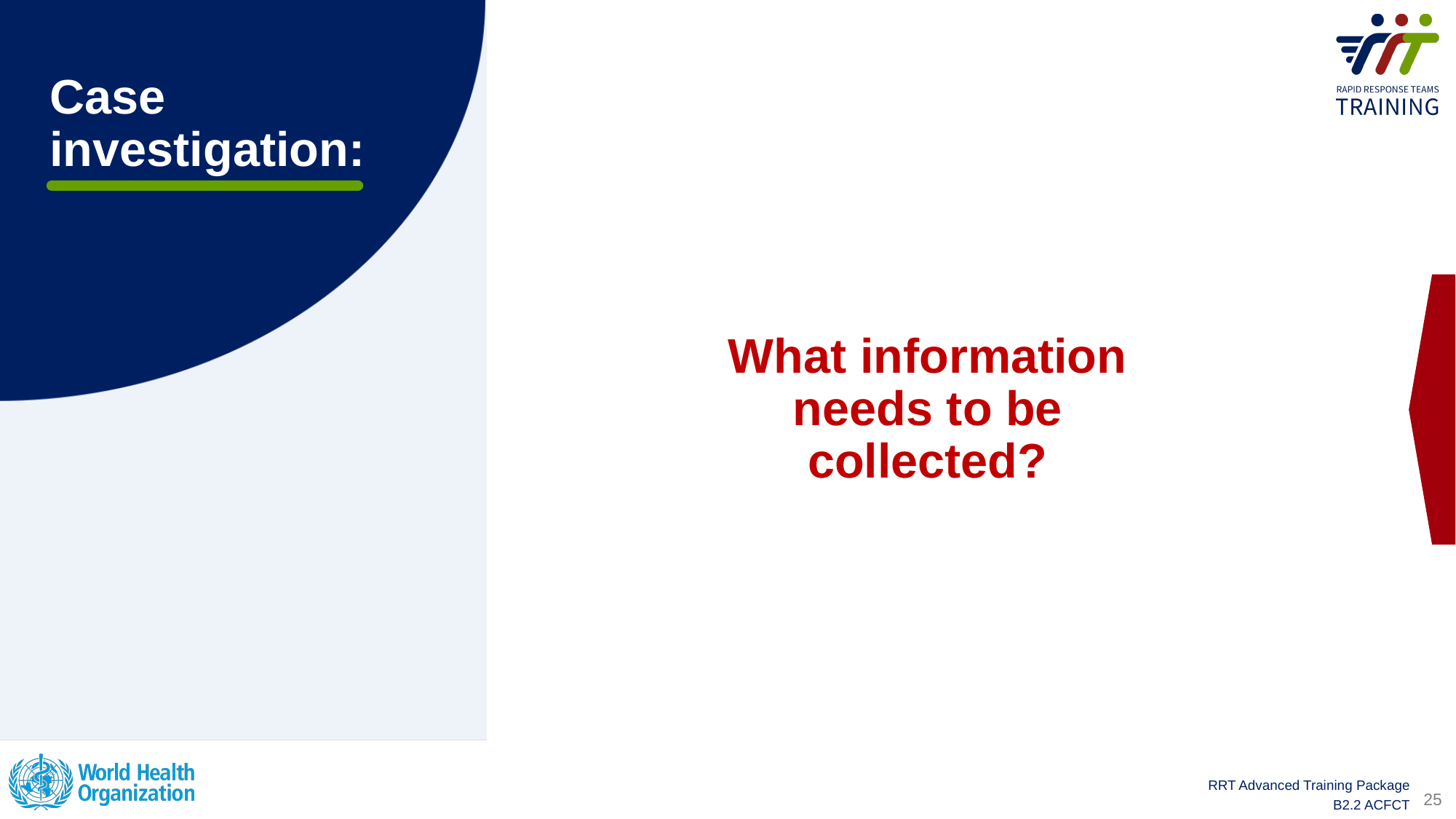

# Case investigation:
What information needs to be collected?